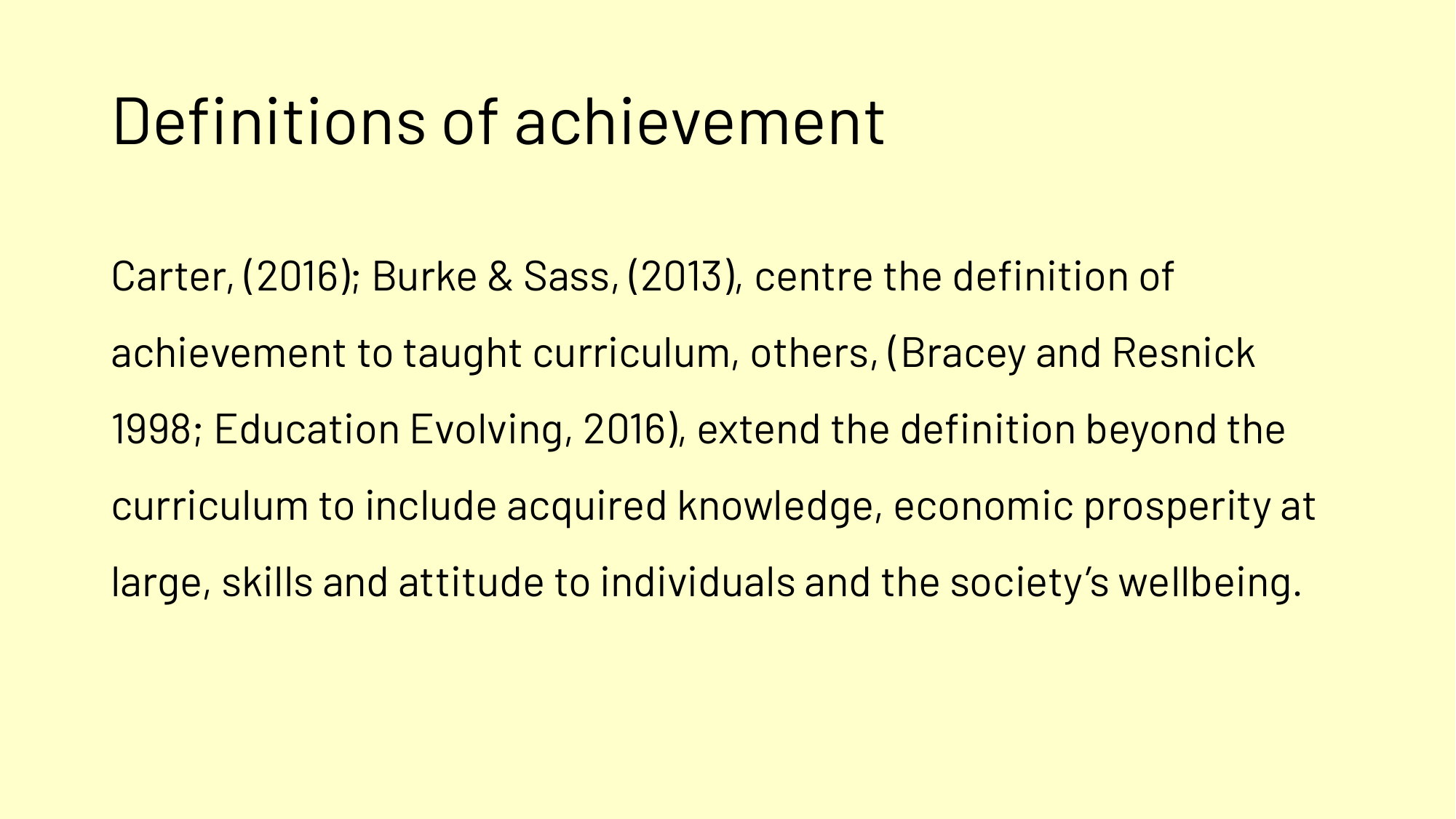

# Definitions of achievement
Carter, (2016); Burke & Sass, (2013), centre the definition of achievement to taught curriculum, others, (Bracey and Resnick 1998; Education Evolving, 2016), extend the definition beyond the curriculum to include acquired knowledge, economic prosperity at large, skills and attitude to individuals and the society’s wellbeing.